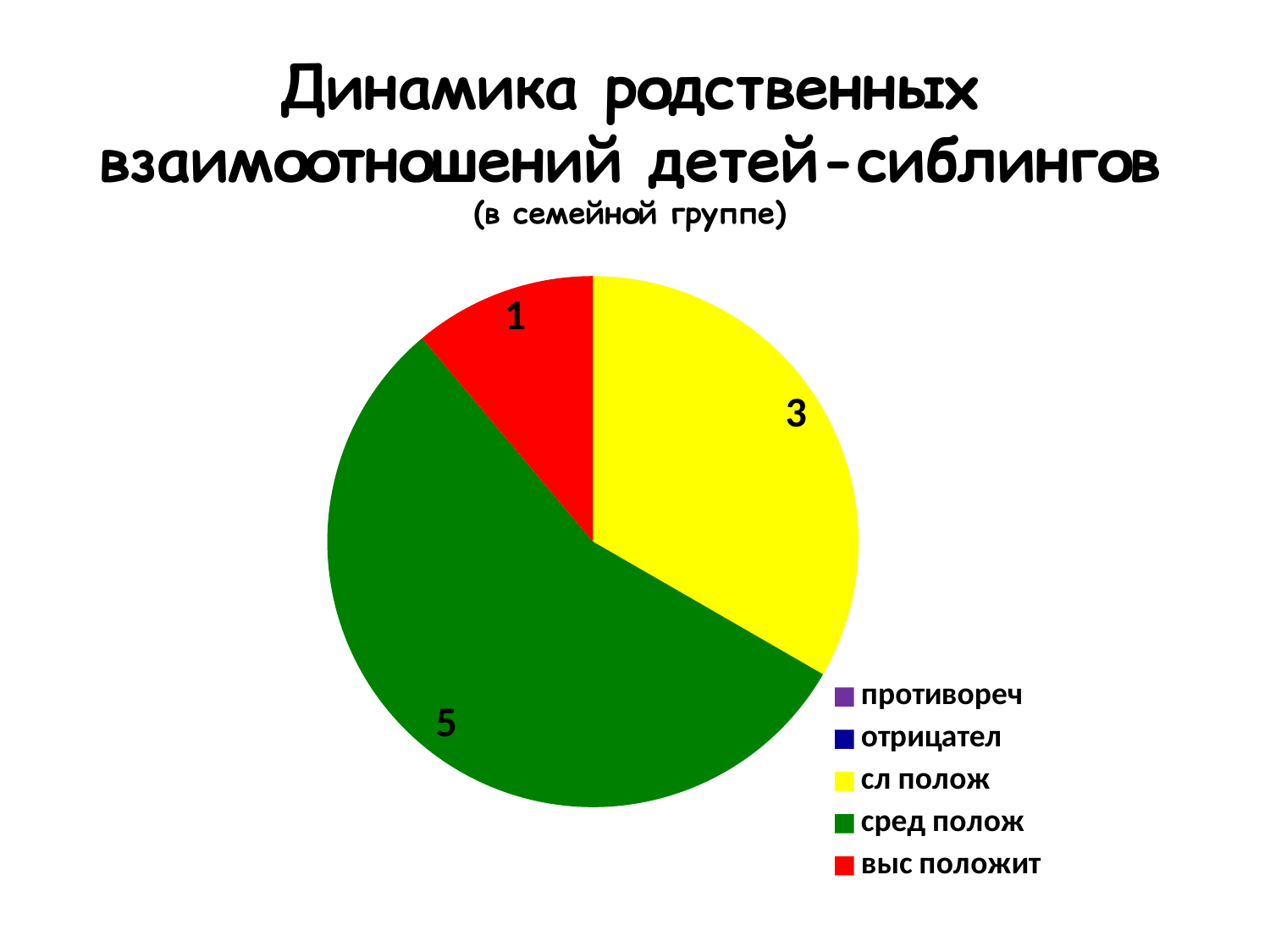

# Динамика родственных взаимоотношений детей-сиблингов (в семейной группе)

### Chart

| Category | Столбец2 |
|---|---|
| противореч | 0.0 |
| отрицател | 0.0 |
| сл полож | 3.0 |
| сред полож | 5.0 |
| выс положит | 1.0 |